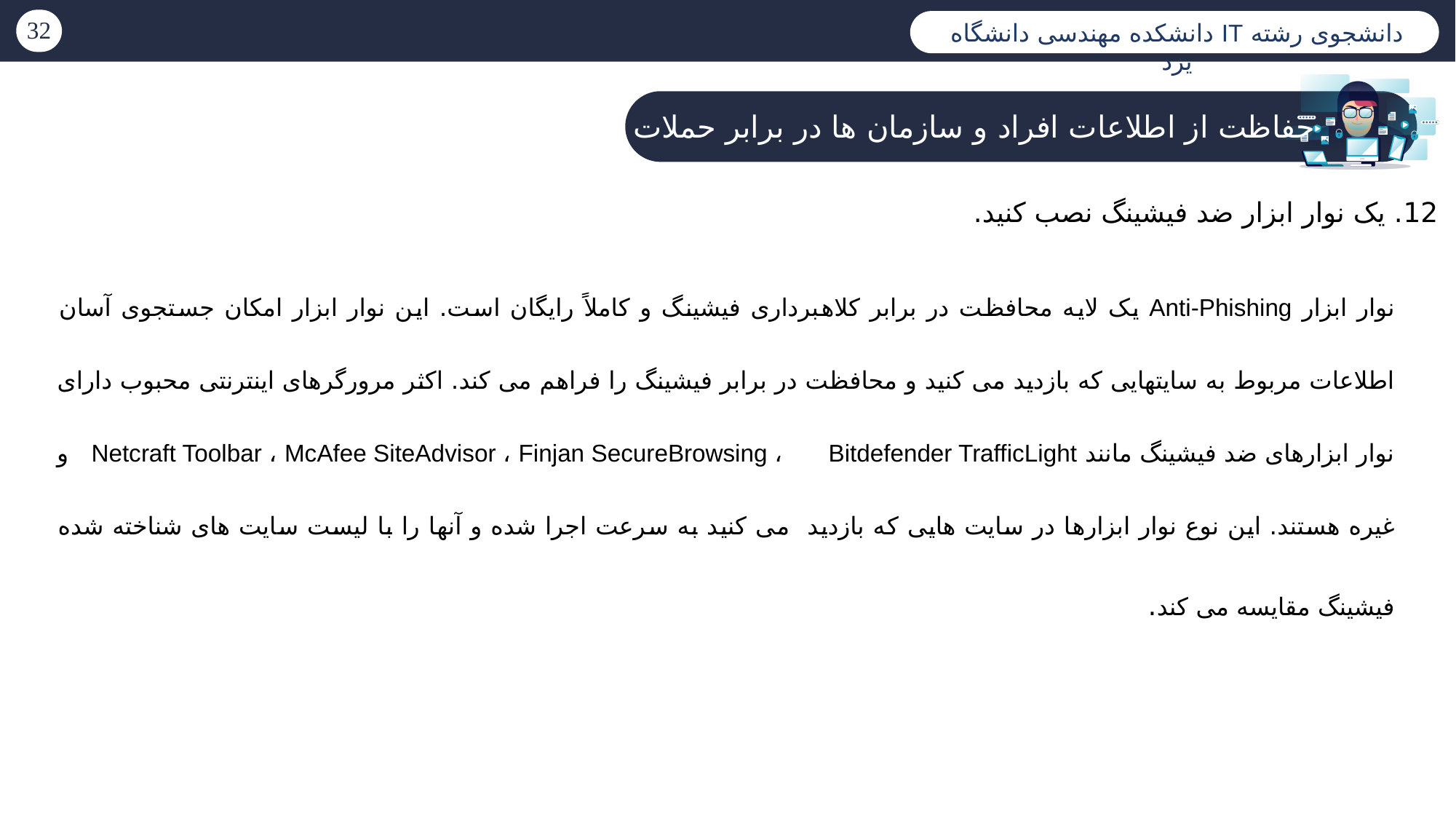

دانشجوی رشته IT دانشکده مهندسی دانشگاه یزد
حفاظت از اطلاعات افراد و سازمان ها در برابر حملات
12. یک نوار ابزار ضد فیشینگ نصب کنید.
نوار ابزار Anti-Phishing یک لایه محافظت در برابر کلاهبرداری فیشینگ و کاملاً رایگان است. این نوار ابزار امکان جستجوی آسان اطلاعات مربوط به سایتهایی که بازدید می کنید و محافظت در برابر فیشینگ را فراهم می کند. اکثر مرورگرهای اینترنتی محبوب دارای نوار ابزارهای ضد فیشینگ مانند Netcraft Toolbar ، McAfee SiteAdvisor ، Finjan SecureBrowsing ،      Bitdefender TrafficLight   و غیره هستند. این نوع نوار ابزارها در سایت هایی که بازدید  می کنید به سرعت اجرا شده و آنها را با لیست سایت های شناخته شده فیشینگ مقایسه می کند.